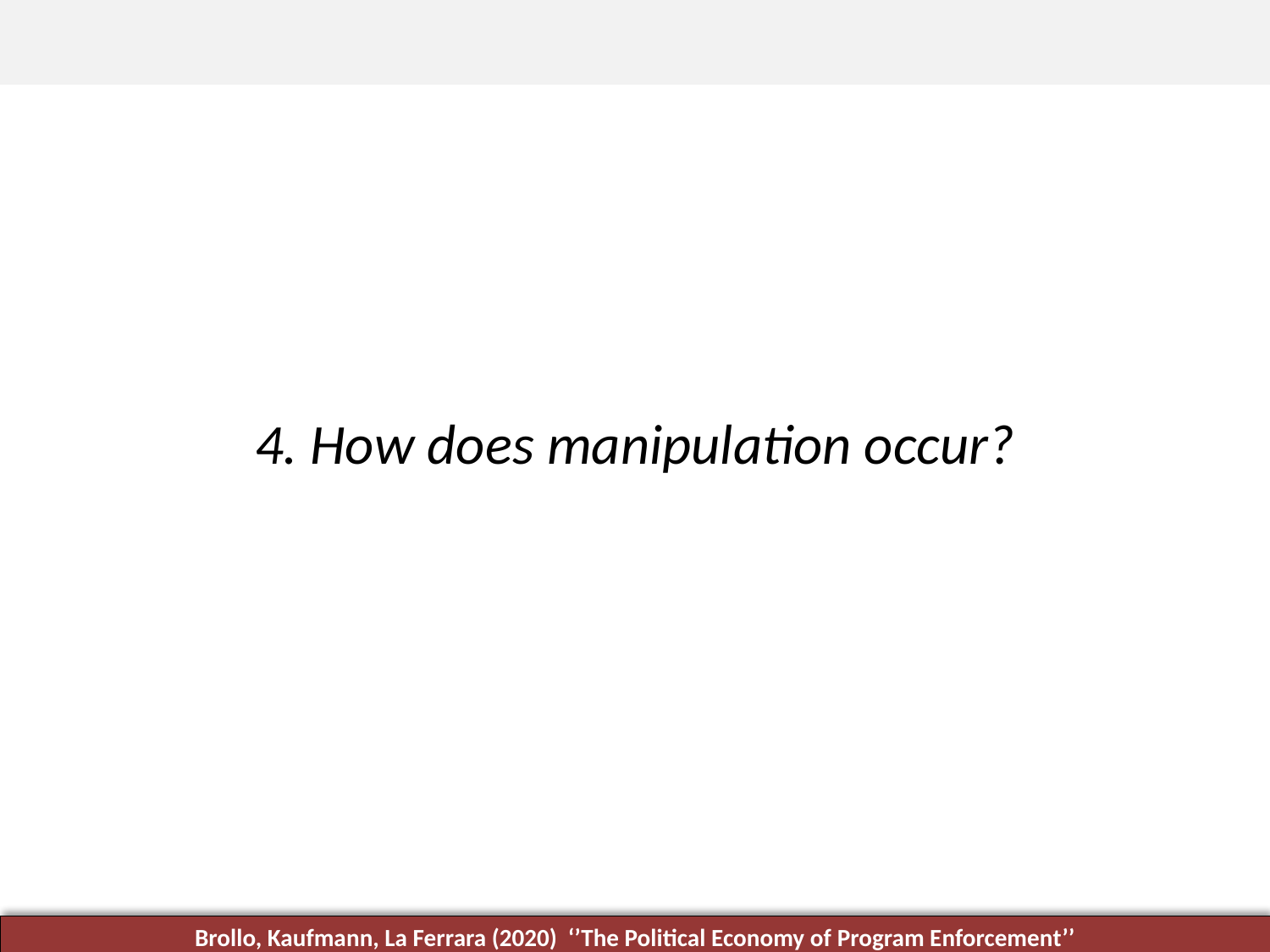

4. How does manipulation occur?

Brollo, Kaufmann, La Ferrara (2020)  ‘’The Political Economy of Program Enforcement’’